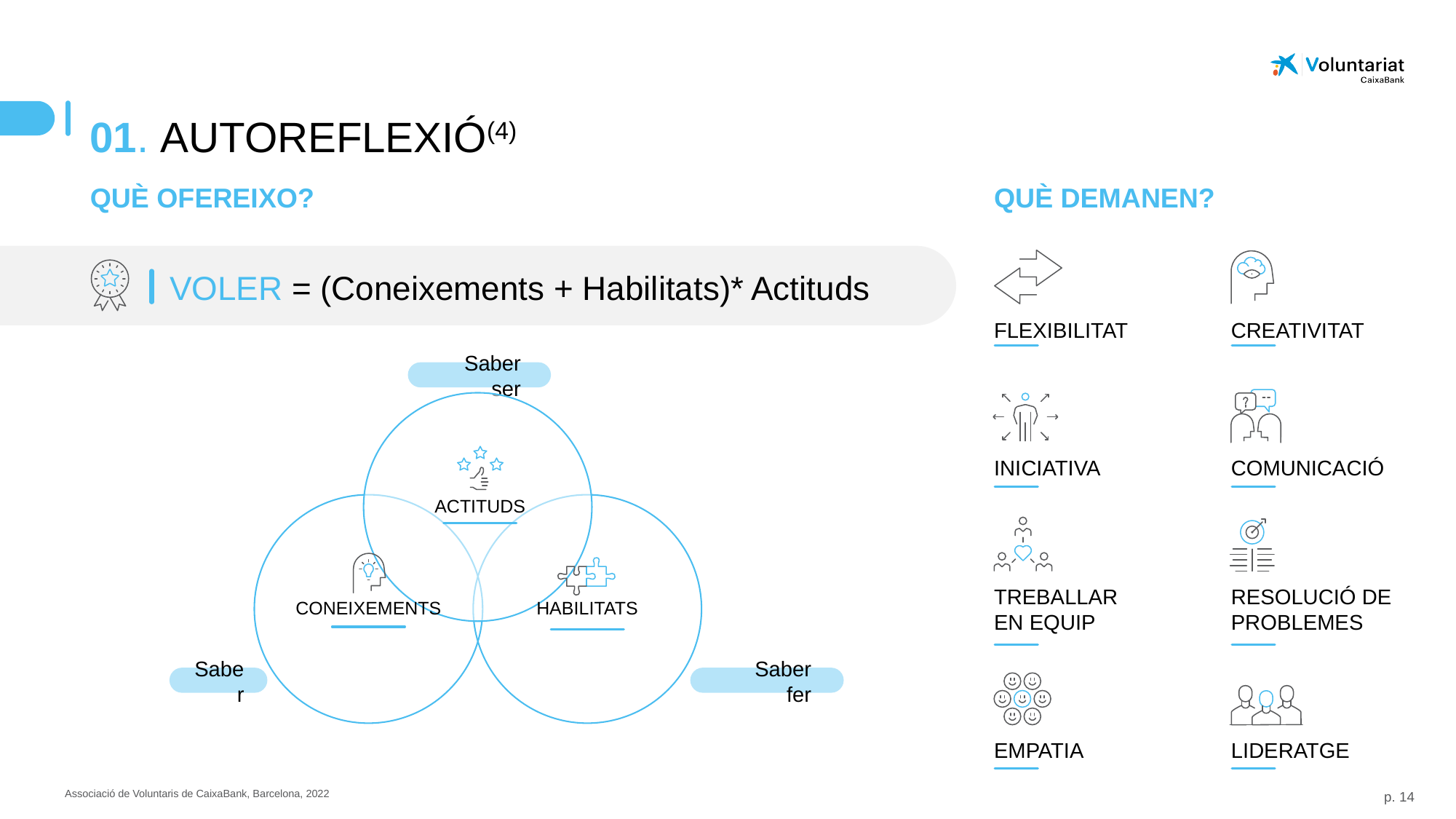

01. AUTOREFLEXIÓ(4)

QUÈ OFEREIXO?
QUÈ DEMANEN?

VOLER = (Coneixements + Habilitats)* Actituds
FLEXIBILITAT
CREATIVITAT
Saber ser

ACTITUDS
INICIATIVA
COMUNICACIÓ

CONEIXEMENTS
HABILITATS

TREBALLAR EN EQUIP
RESOLUCIÓ DE PROBLEMES

Saber fer
Saber

EMPATIA
LIDERATGE
p. 14